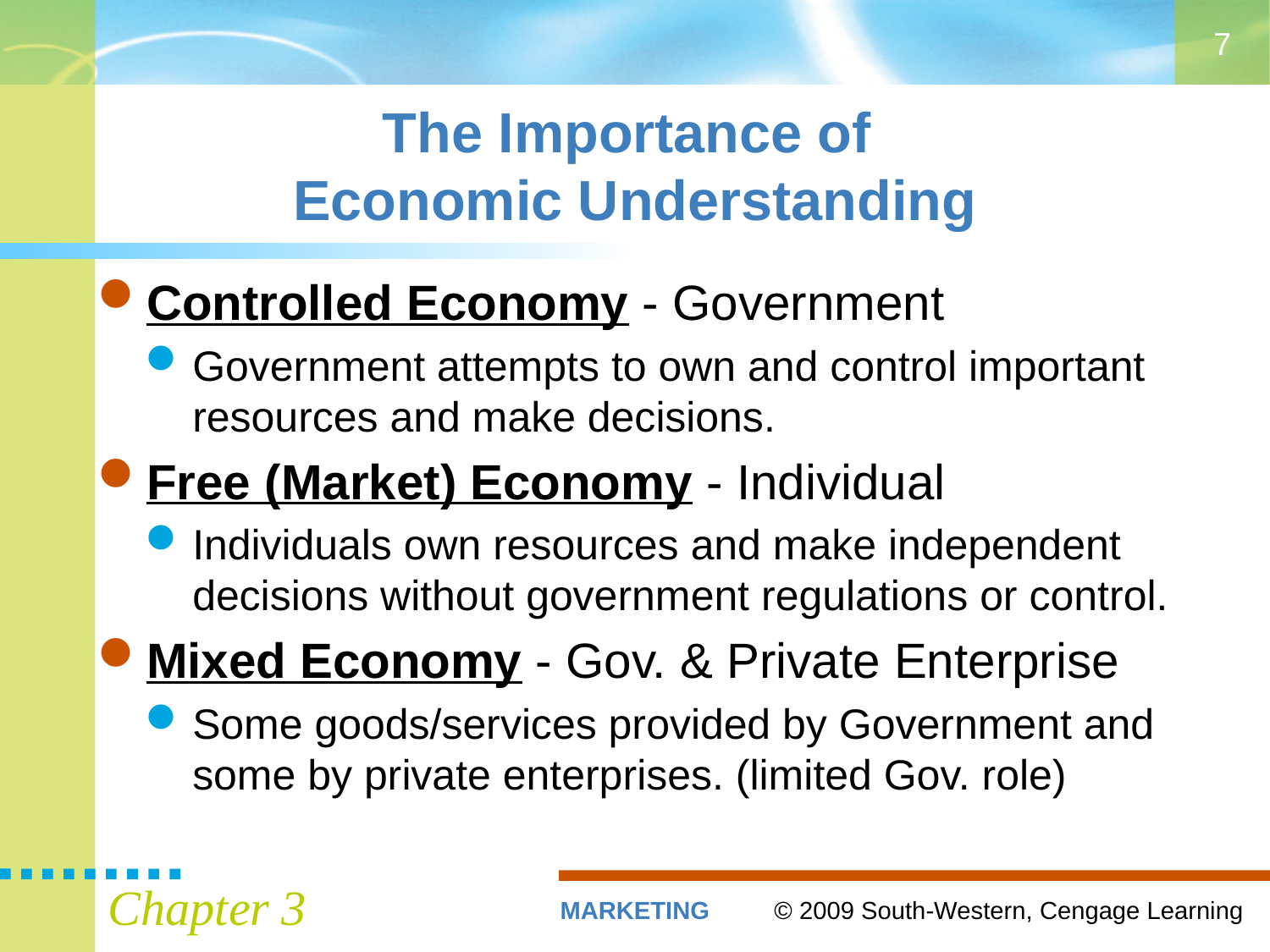

7
# The Importance of Economic Understanding
Controlled Economy - Government
Government attempts to own and control important resources and make decisions.
Free (Market) Economy - Individual
Individuals own resources and make independent decisions without government regulations or control.
Mixed Economy - Gov. & Private Enterprise
Some goods/services provided by Government and some by private enterprises. (limited Gov. role)
Chapter 3